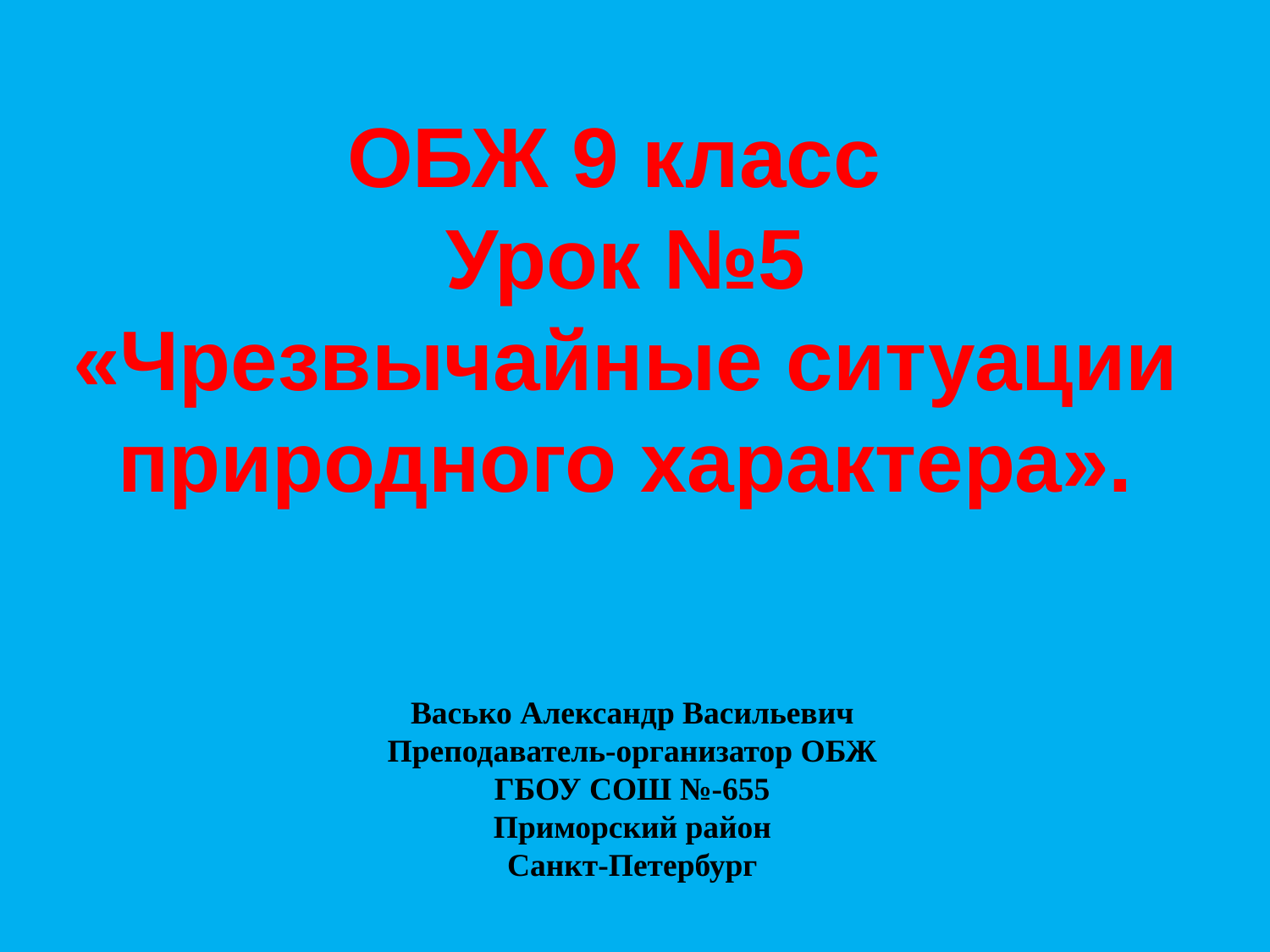

# ОБЖ 9 класс Урок №5 «Чрезвычайные ситуации природного характера».
Васько Александр Васильевич
Преподаватель-организатор ОБЖ
ГБОУ СОШ №-655
Приморский район
Санкт-Петербург